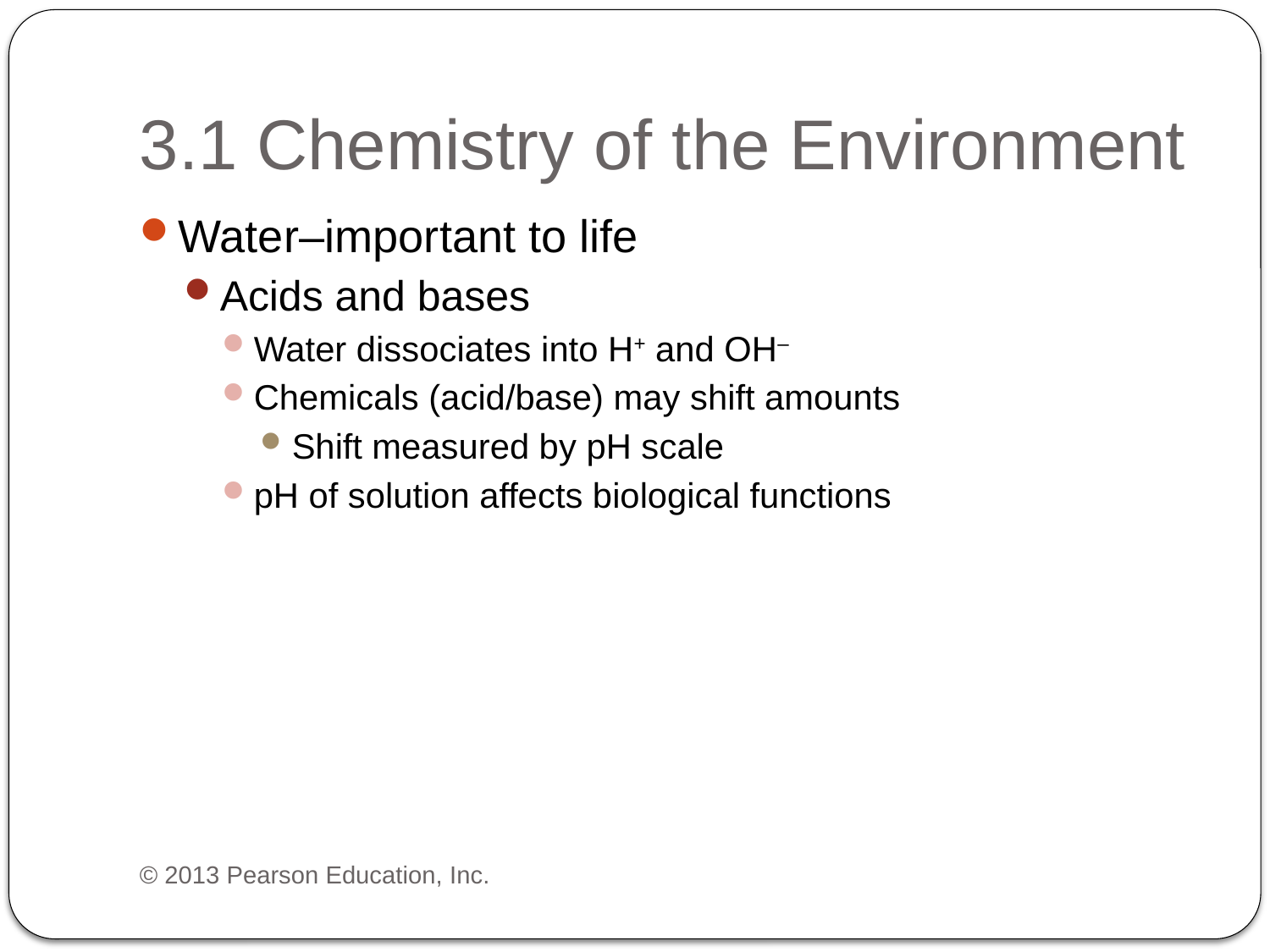

# 3.1 Chemistry of the Environment
Water–important to life
Acids and bases
Water dissociates into H+ and OH–
Chemicals (acid/base) may shift amounts
Shift measured by pH scale
pH of solution affects biological functions
© 2013 Pearson Education, Inc.